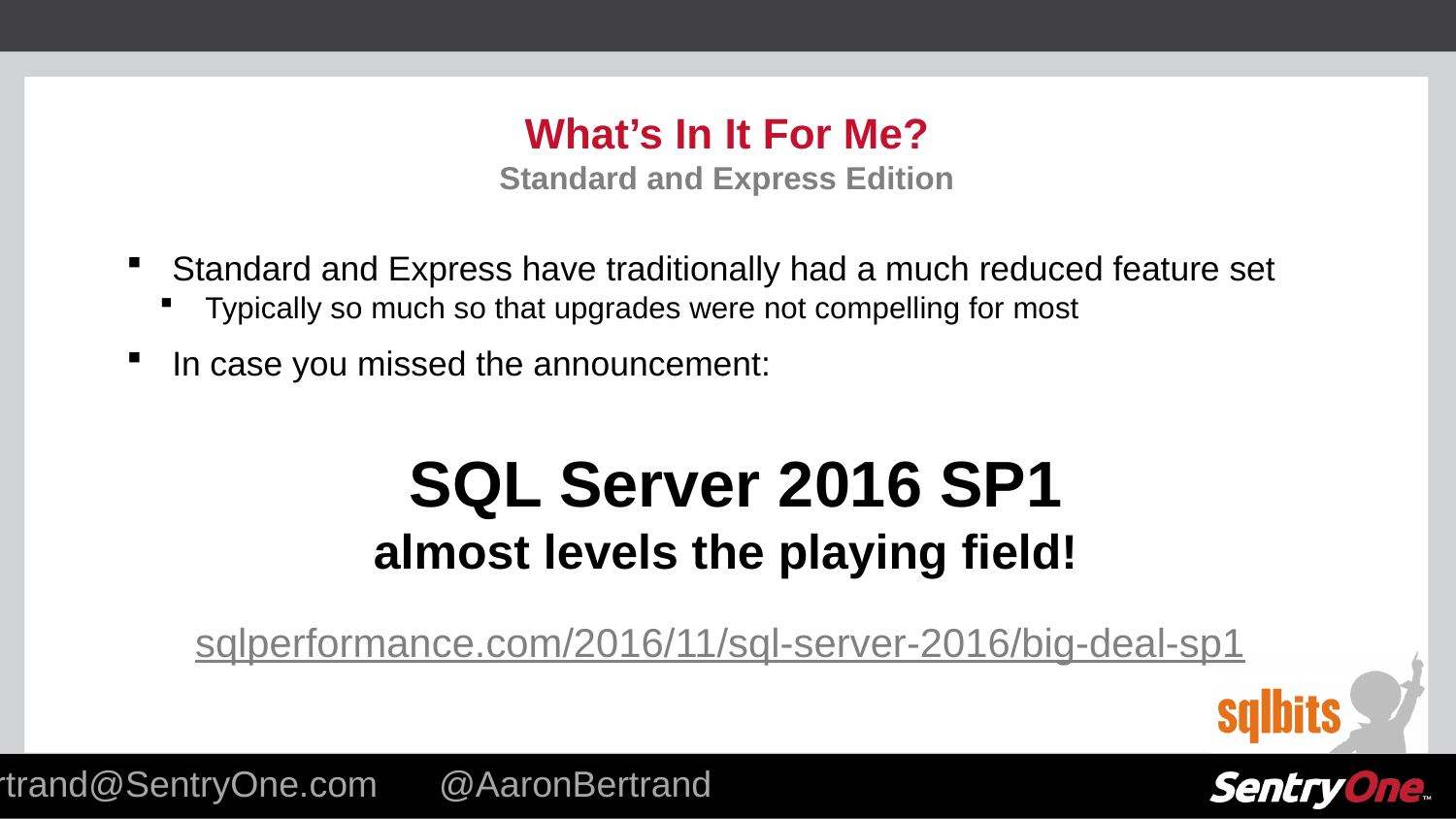

# What’s In It For Me? Standard and Express Edition
Standard and Express have traditionally had a much reduced feature set
Typically so much so that upgrades were not compelling for most
In case you missed the announcement:

  SQL Server 2016 SP1
almost levels the playing field!

sqlperformance.com/2016/11/sql-server-2016/big-deal-sp1